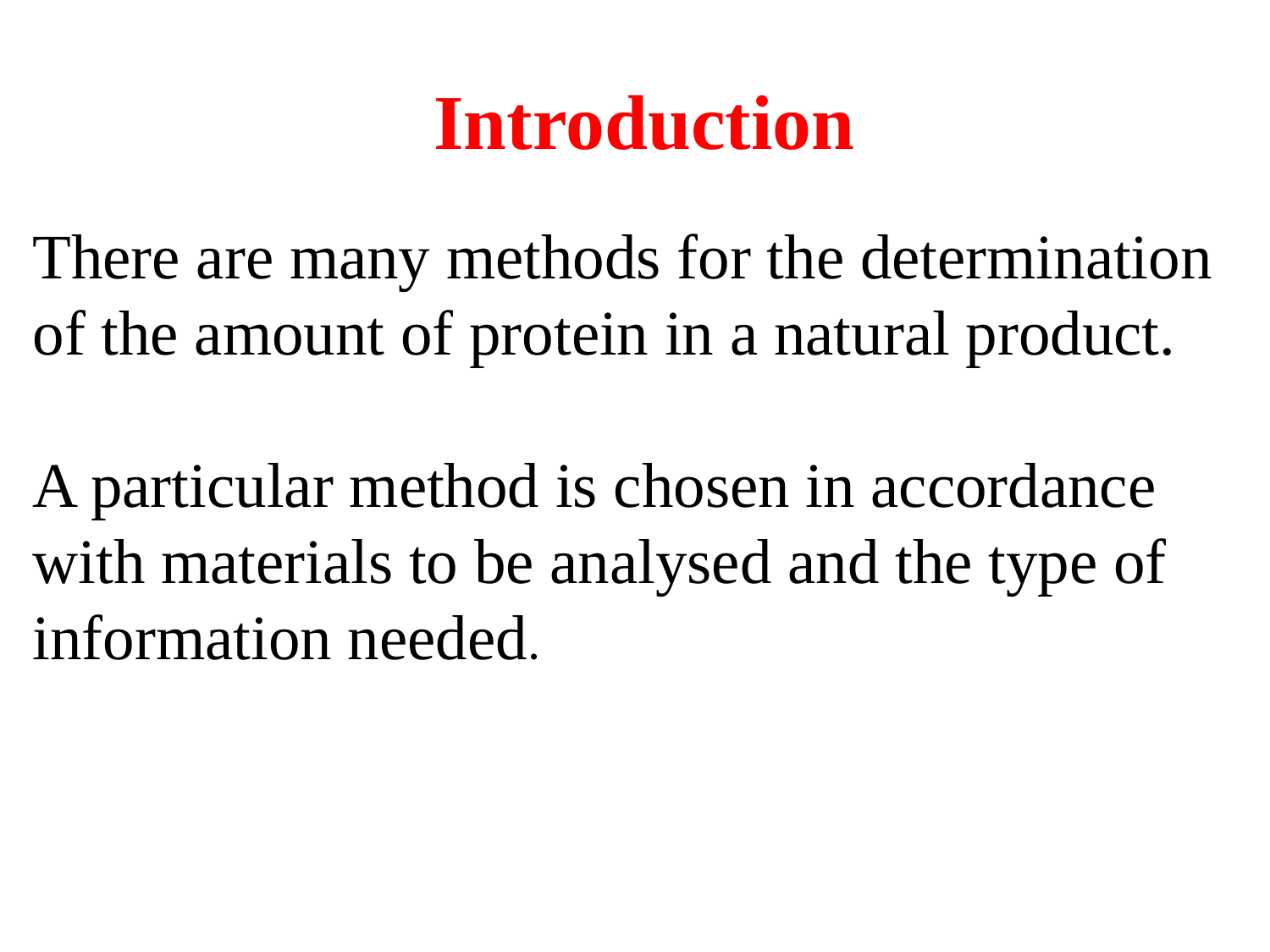

Introduction

There are many methods for the determination of the amount of protein in a natural product.

A particular method is chosen in accordance with materials to be analysed and the type of information needed.